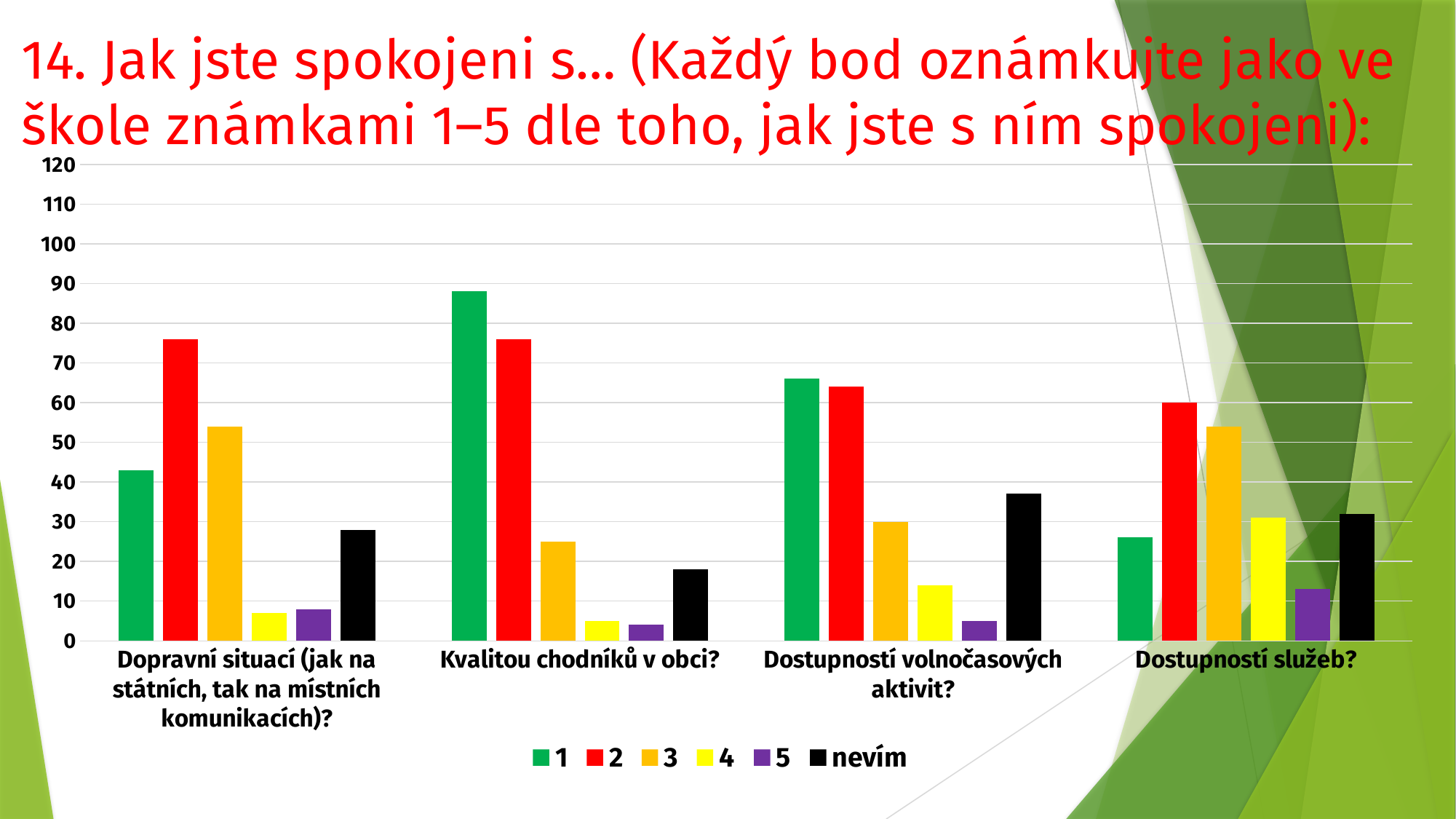

# 14. Jak jste spokojeni s… (Každý bod oznámkujte jako ve škole známkami 1–5 dle toho, jak jste s ním spokojeni):

### Chart

| Category | 1 | 2 | 3 | 4 | 5 | nevím |
|---|---|---|---|---|---|---|
| Dopravní situací (jak na státních, tak na místních komunikacích)? | 43.0 | 76.0 | 54.0 | 7.0 | 8.0 | 28.0 |
| Kvalitou chodníků v obci? | 88.0 | 76.0 | 25.0 | 5.0 | 4.0 | 18.0 |
| Dostupností volnočasových aktivit? | 66.0 | 64.0 | 30.0 | 14.0 | 5.0 | 37.0 |
| Dostupností služeb? | 26.0 | 60.0 | 54.0 | 31.0 | 13.0 | 32.0 |